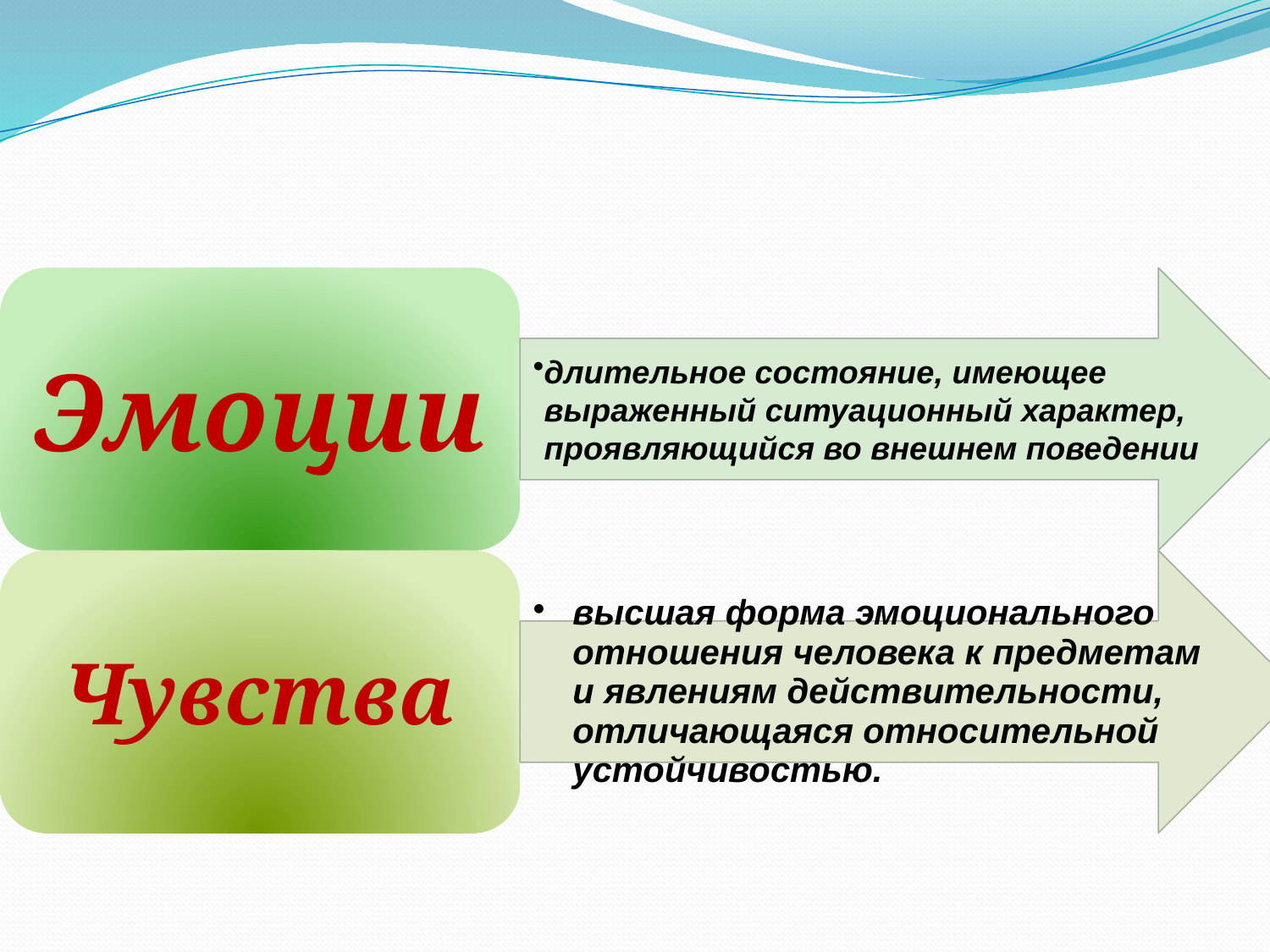

Чувства
высшая форма эмоционального отношения человека к предметам и явлениям действительности, отличающаяся относительной устойчивостью.
Эмоции
длительное состояние, имеющее выраженный ситуационный характер, проявляющийся во внешнем поведении